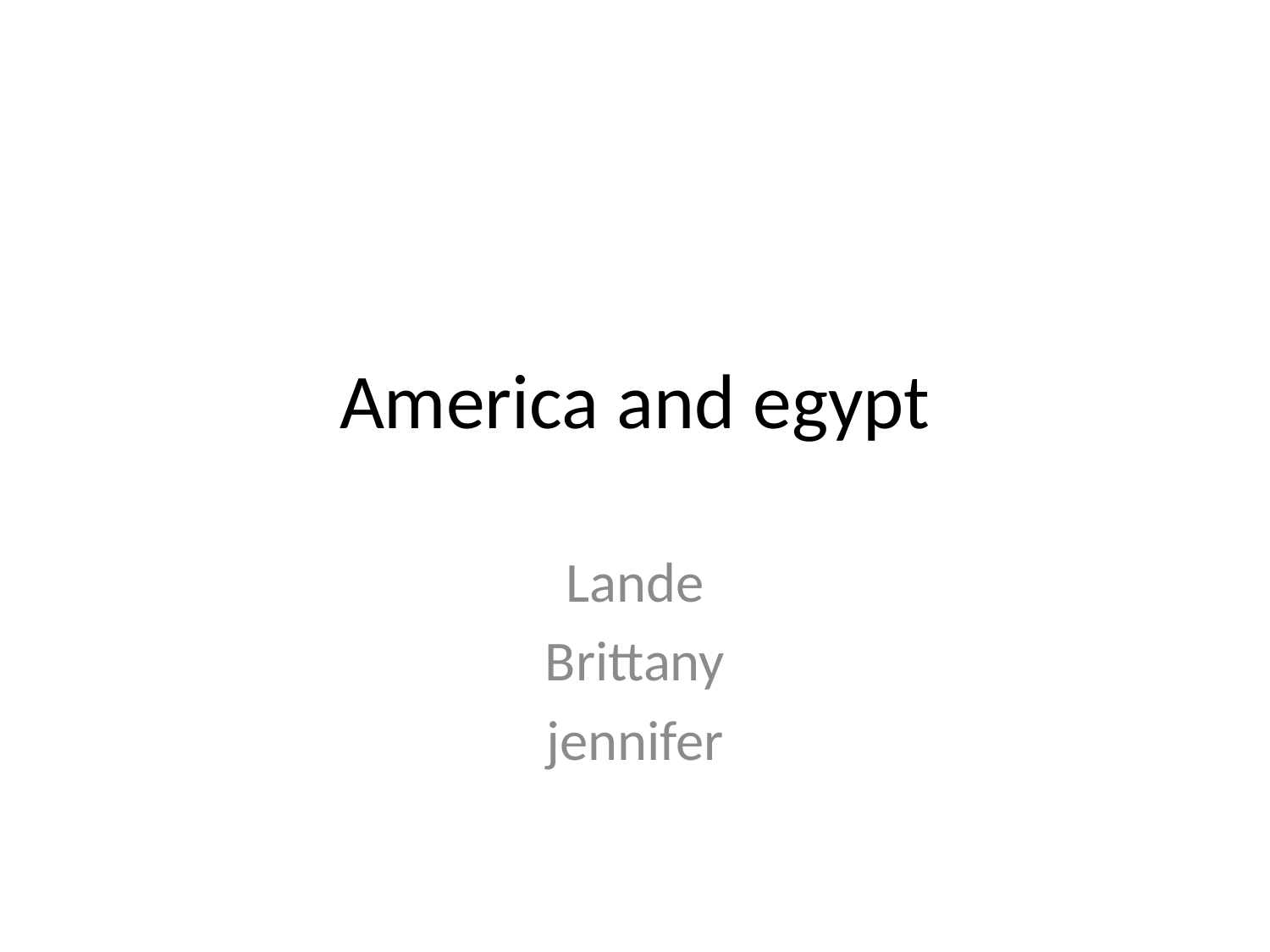

# America and egypt
Lande
Brittany
jennifer